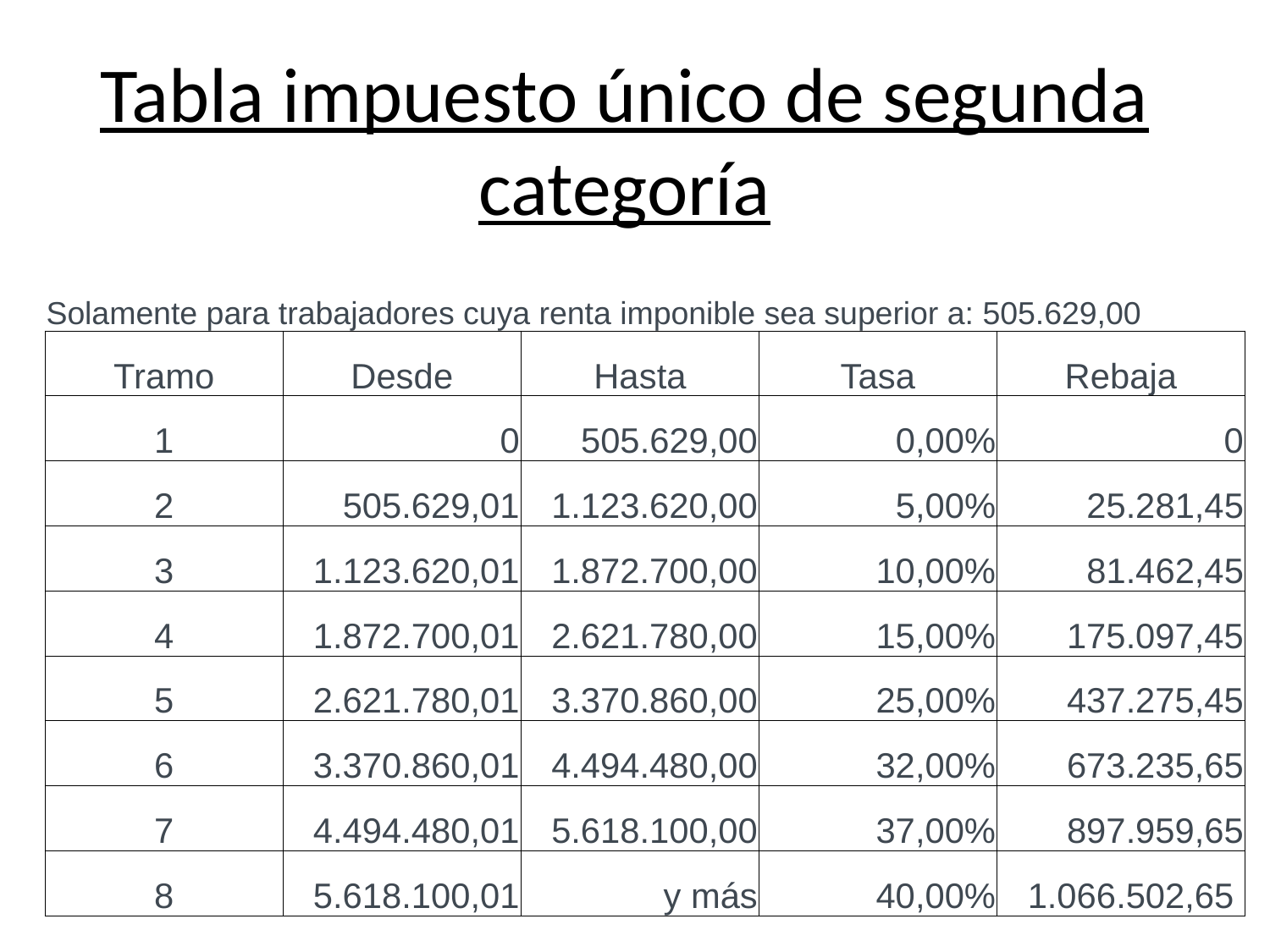

# Tabla impuesto único de segunda categoría
| Solamente para trabajadores cuya renta imponible sea superior a: 505.629,00 |  |  |  |  |
| --- | --- | --- | --- | --- |
| Tramo | Desde | Hasta | Tasa | Rebaja |
| 1 | 0 | 505.629,00 | 0,00% | 0 |
| 2 | 505.629,01 | 1.123.620,00 | 5,00% | 25.281,45 |
| 3 | 1.123.620,01 | 1.872.700,00 | 10,00% | 81.462,45 |
| 4 | 1.872.700,01 | 2.621.780,00 | 15,00% | 175.097,45 |
| 5 | 2.621.780,01 | 3.370.860,00 | 25,00% | 437.275,45 |
| 6 | 3.370.860,01 | 4.494.480,00 | 32,00% | 673.235,65 |
| 7 | 4.494.480,01 | 5.618.100,00 | 37,00% | 897.959,65 |
| 8 | 5.618.100,01 | y más | 40,00% | 1.066.502,65 |